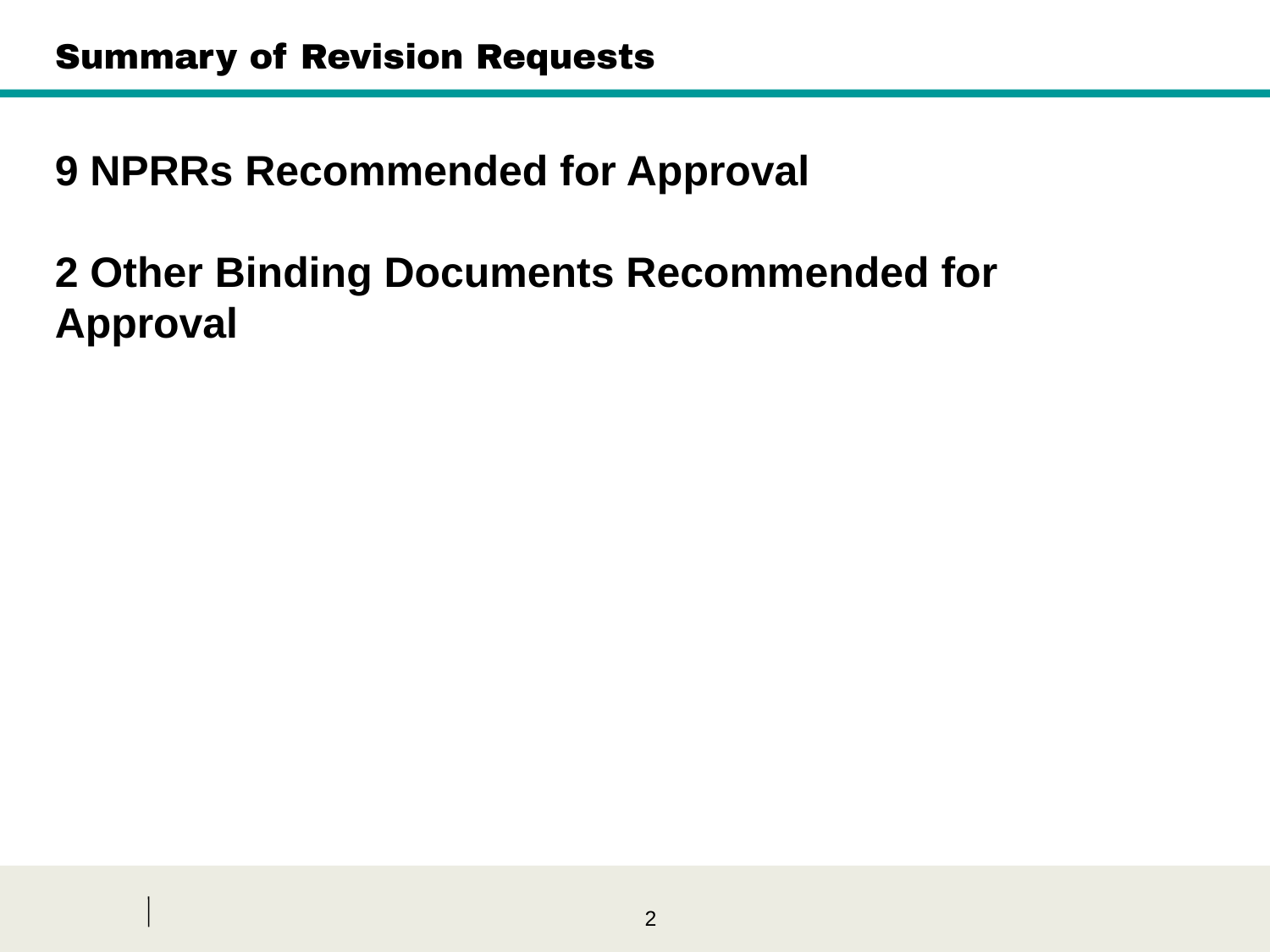

Summary of Revision Requests
9 NPRRs Recommended for Approval

2 Other Binding Documents Recommended for Approval